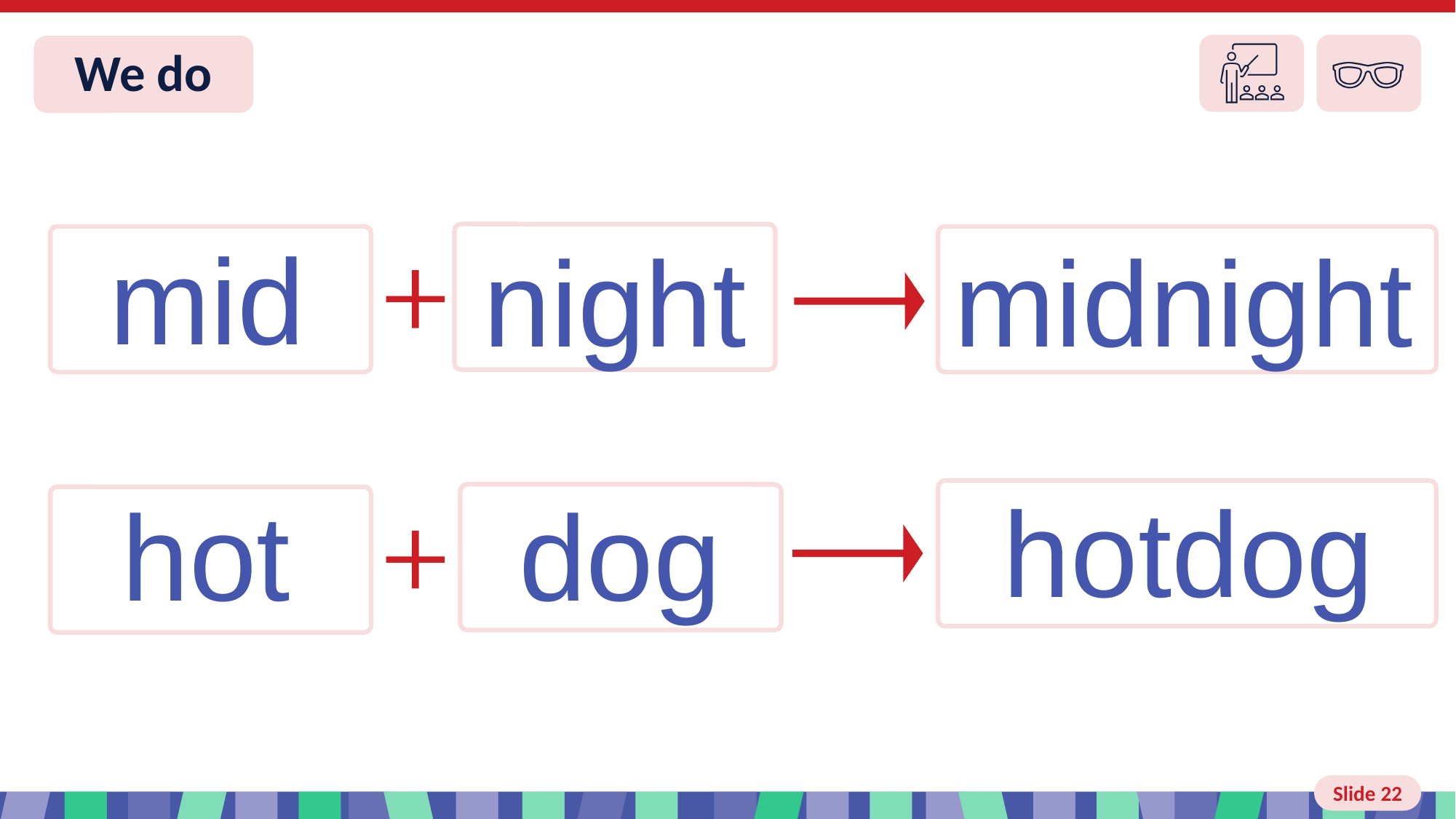

Slide 22 We do
mid
night

dog
hot

midnight

hotdog